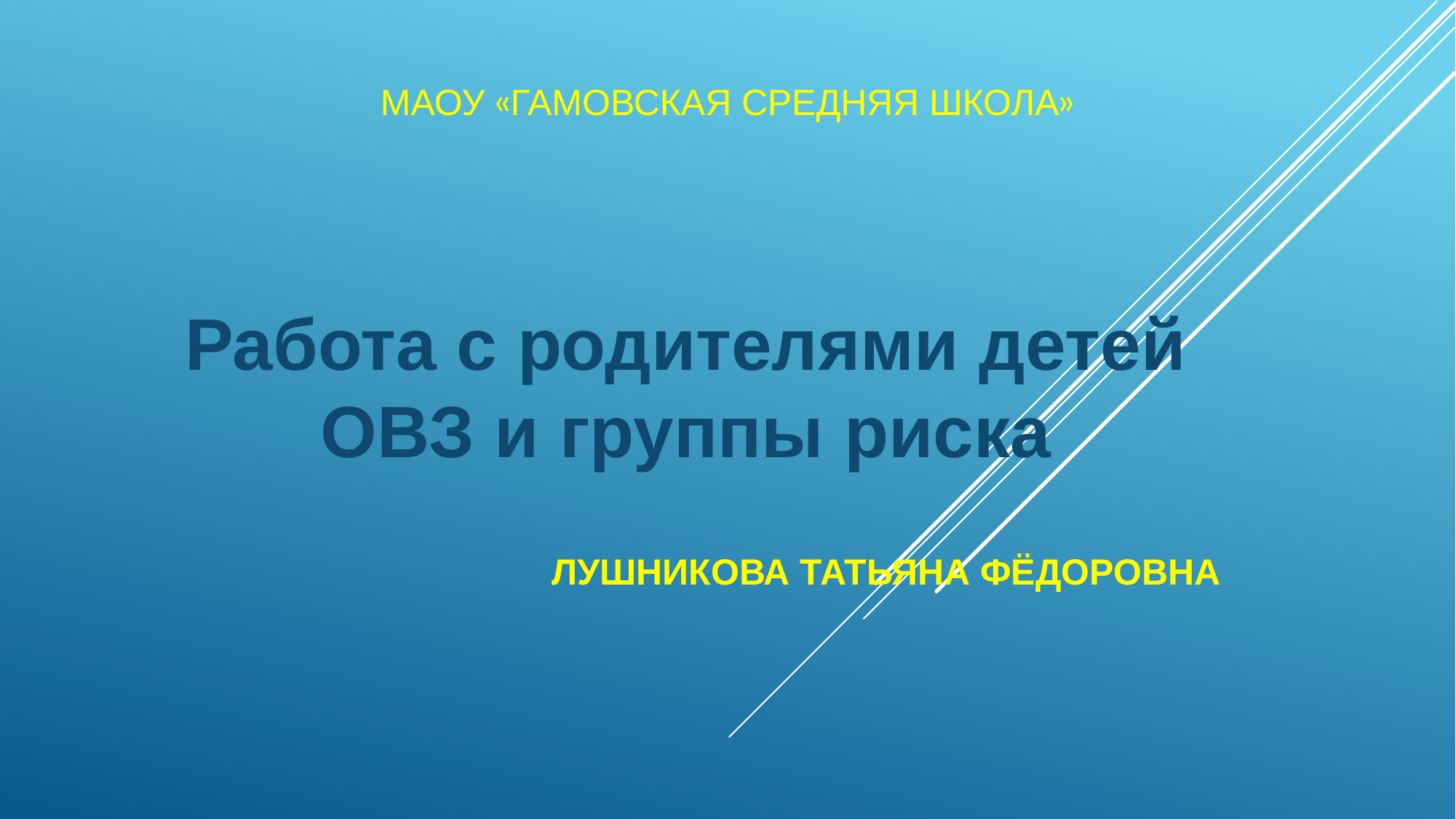

# МАОУ «Гамовская средняя школа»
Работа с родителями детей ОВЗ и группы риска

Лушникова Татьяна Фёдоровна